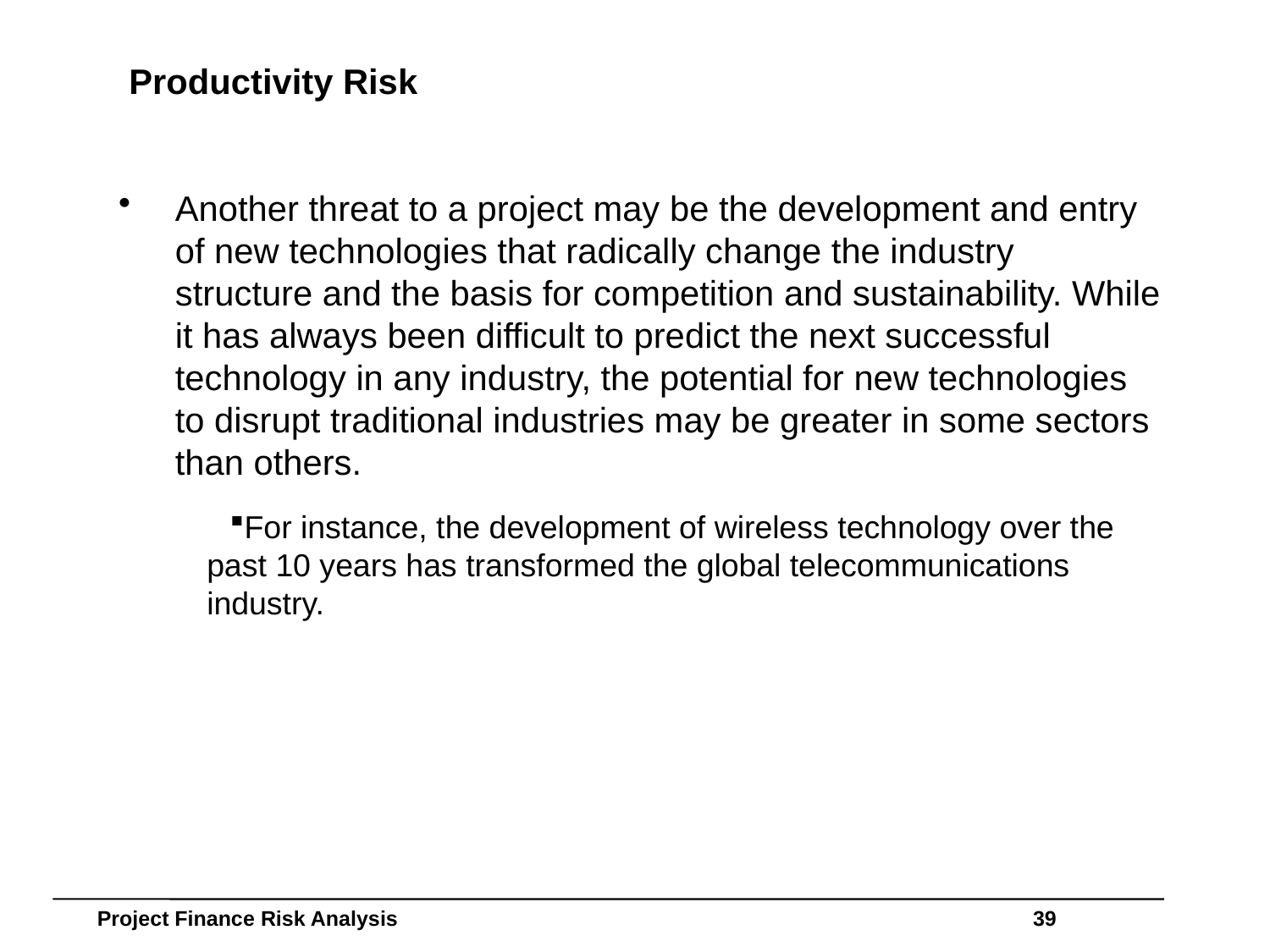

# Productivity Risk
Another threat to a project may be the development and entry of new technologies that radically change the industry structure and the basis for competition and sustainability. While it has always been difficult to predict the next successful technology in any industry, the potential for new technologies to disrupt traditional industries may be greater in some sectors than others.
For instance, the development of wireless technology over the past 10 years has transformed the global telecommunications industry.